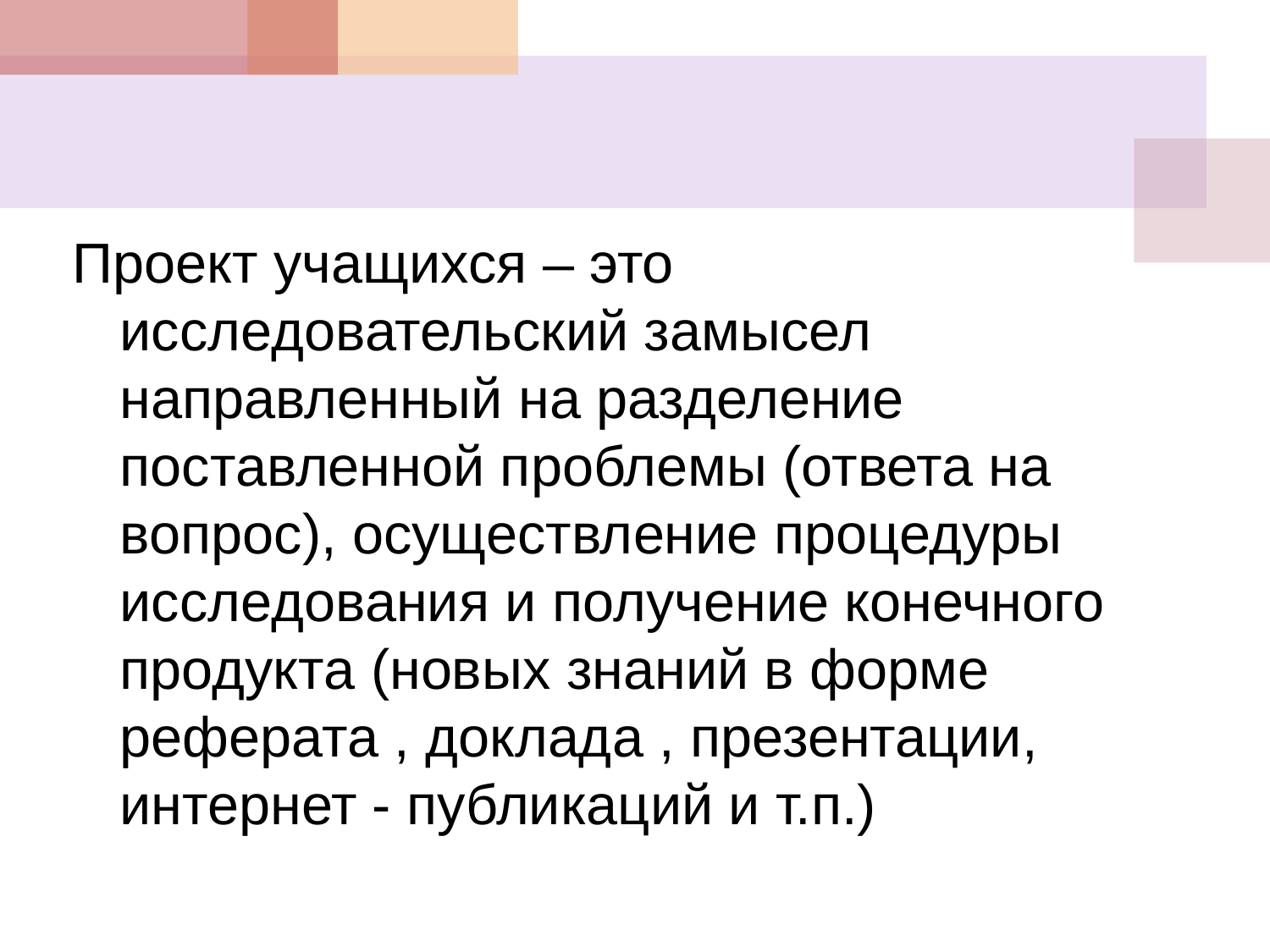

Проект учащихся – это исследовательский замысел направленный на разделение поставленной проблемы (ответа на вопрос), осуществление процедуры  исследования и получение конечного продукта (новых знаний в форме реферата , доклада , презентации, интернет - публикаций и т.п.)